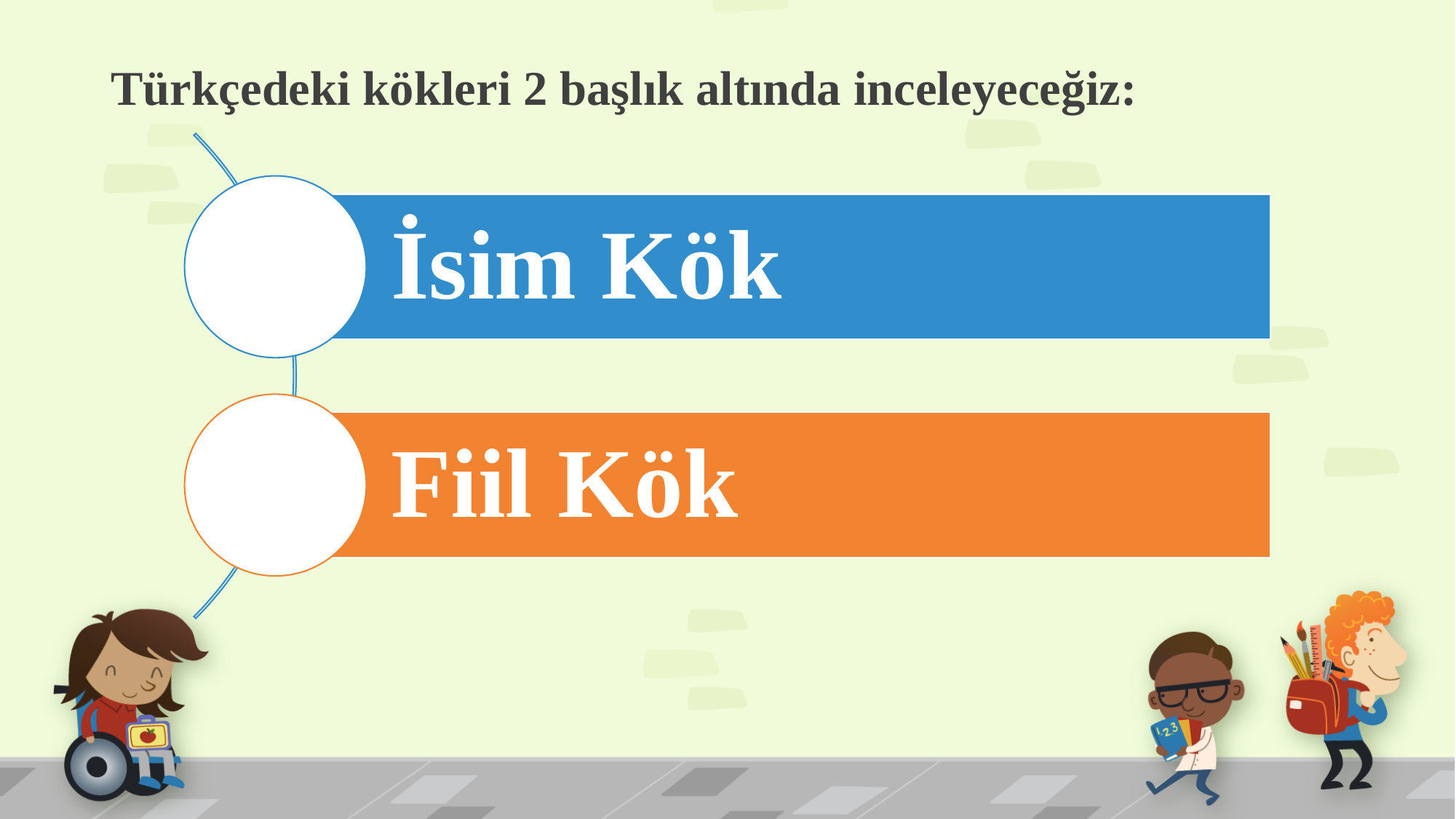

# Türkçedeki kökleri 2 başlık altında inceleyeceğiz:
İsim Kök
Fiil Kök